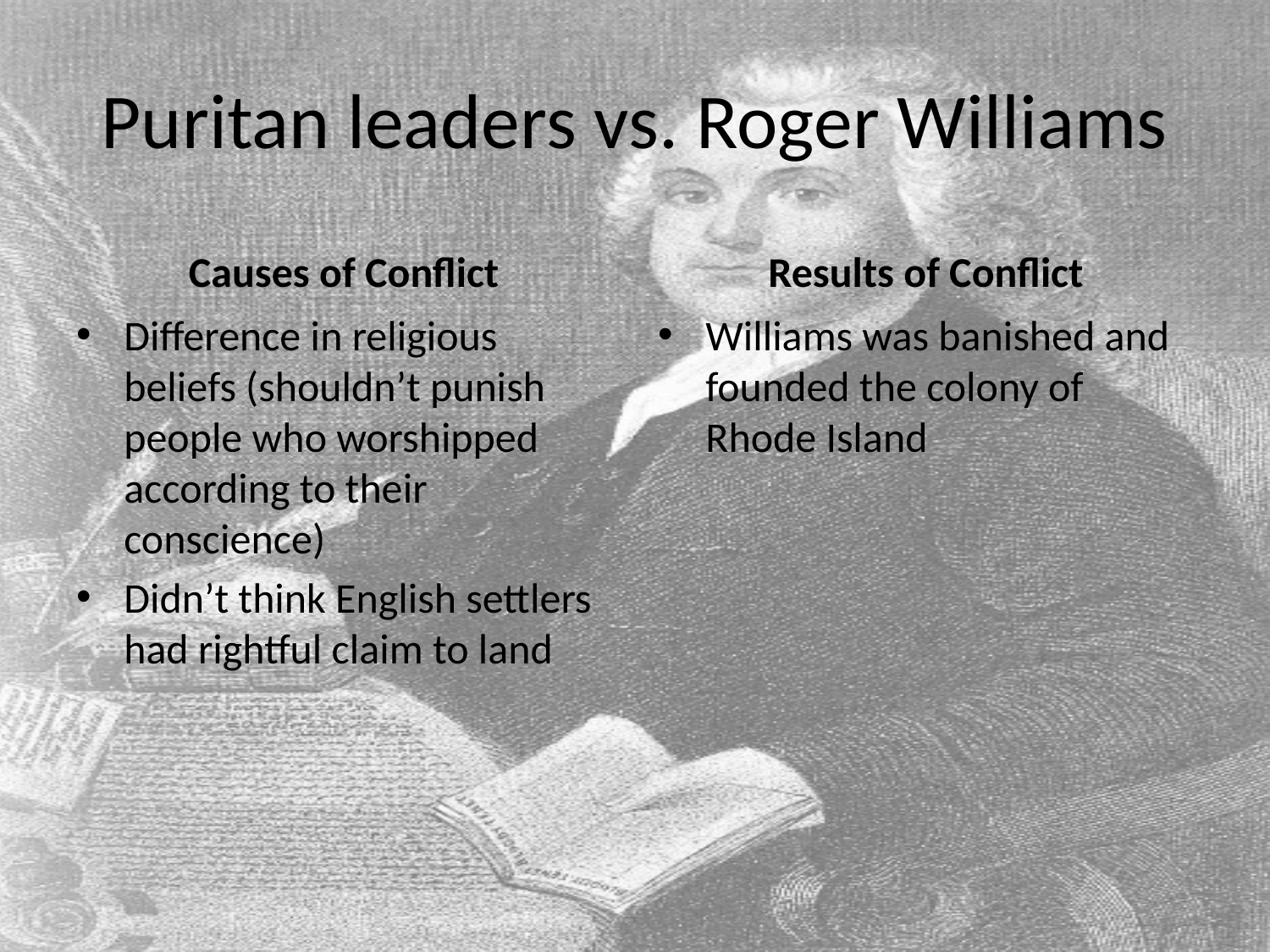

# Puritan leaders vs. Roger Williams
Causes of Conflict
Results of Conflict
Difference in religious beliefs (shouldn’t punish people who worshipped according to their conscience)
Didn’t think English settlers had rightful claim to land
Williams was banished and founded the colony of Rhode Island